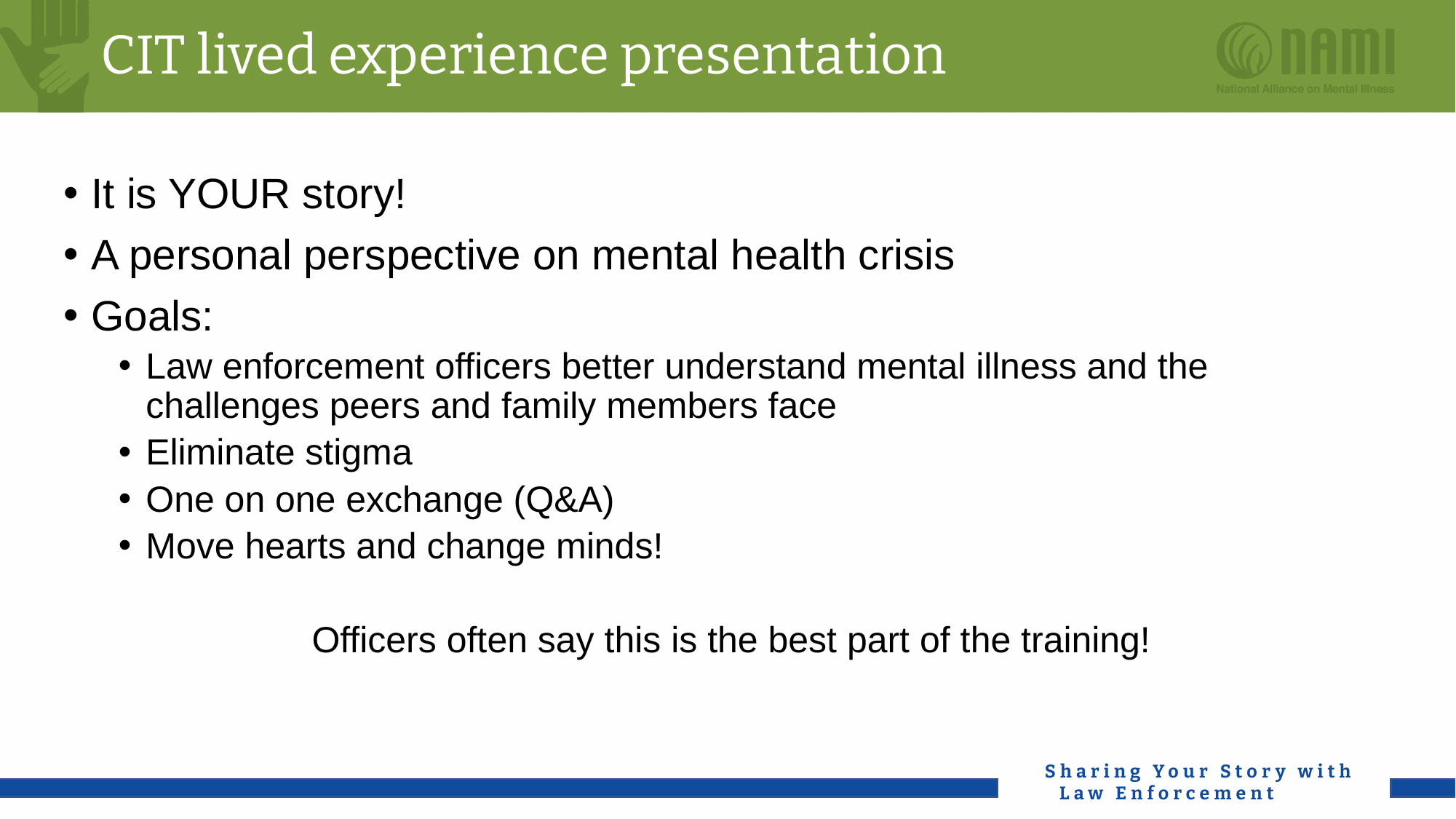

# CIT lived experience presentation
It is YOUR story!
A personal perspective on mental health crisis
Goals:
Law enforcement officers better understand mental illness and the challenges peers and family members face
Eliminate stigma
One on one exchange (Q&A)
Move hearts and change minds!

Officers often say this is the best part of the training!

Sharing Your Story with
Law Enforcement